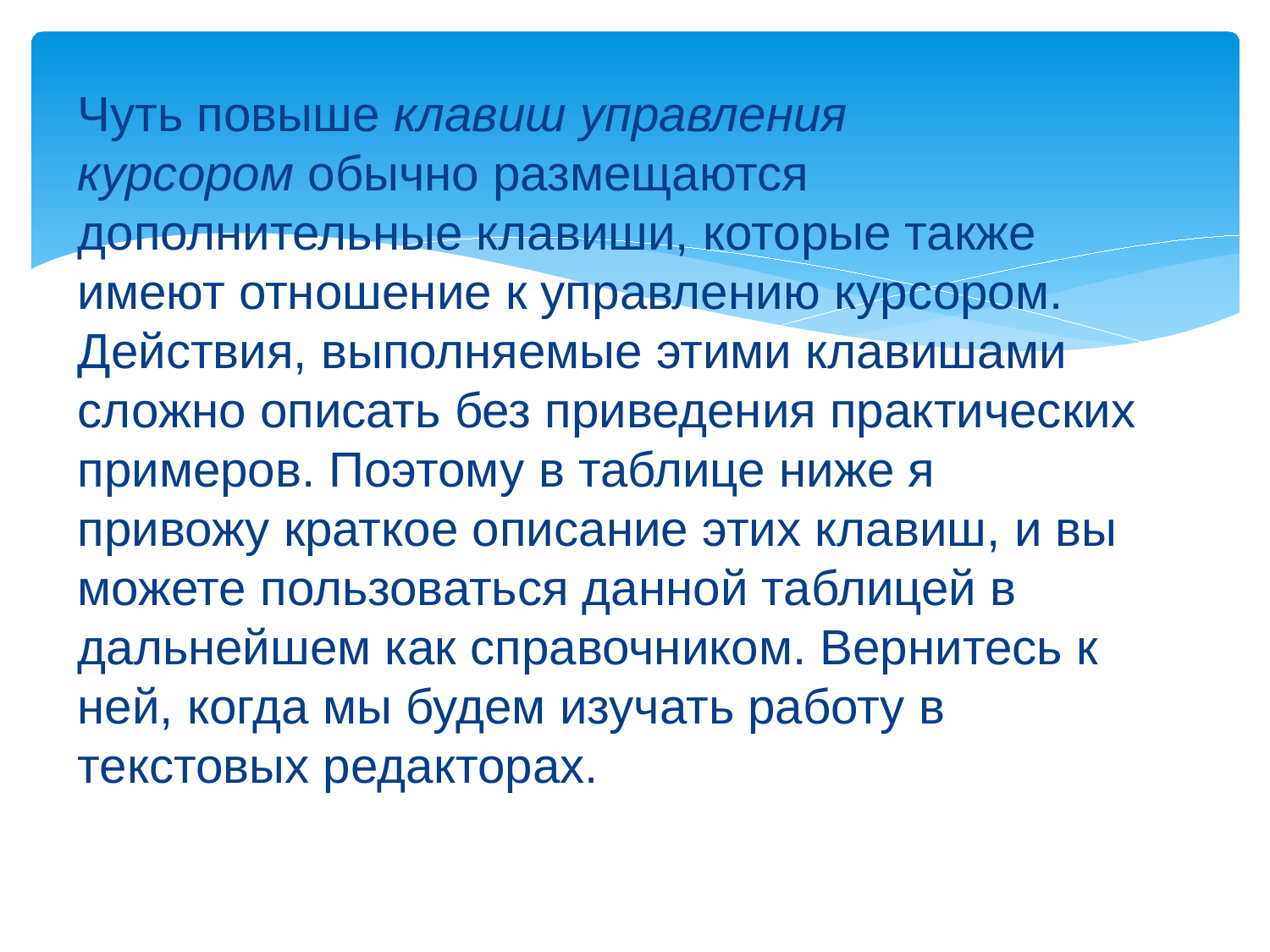

Чуть повыше клавиш управления курсором обычно размещаются дополнительные клавиши, которые также имеют отношение к управлению курсором. Действия, выполняемые этими клавишами сложно описать без приведения практических примеров. Поэтому в таблице ниже я привожу краткое описание этих клавиш, и вы можете пользоваться данной таблицей в дальнейшем как справочником. Вернитесь к ней, когда мы будем изучать работу в текстовых редакторах.